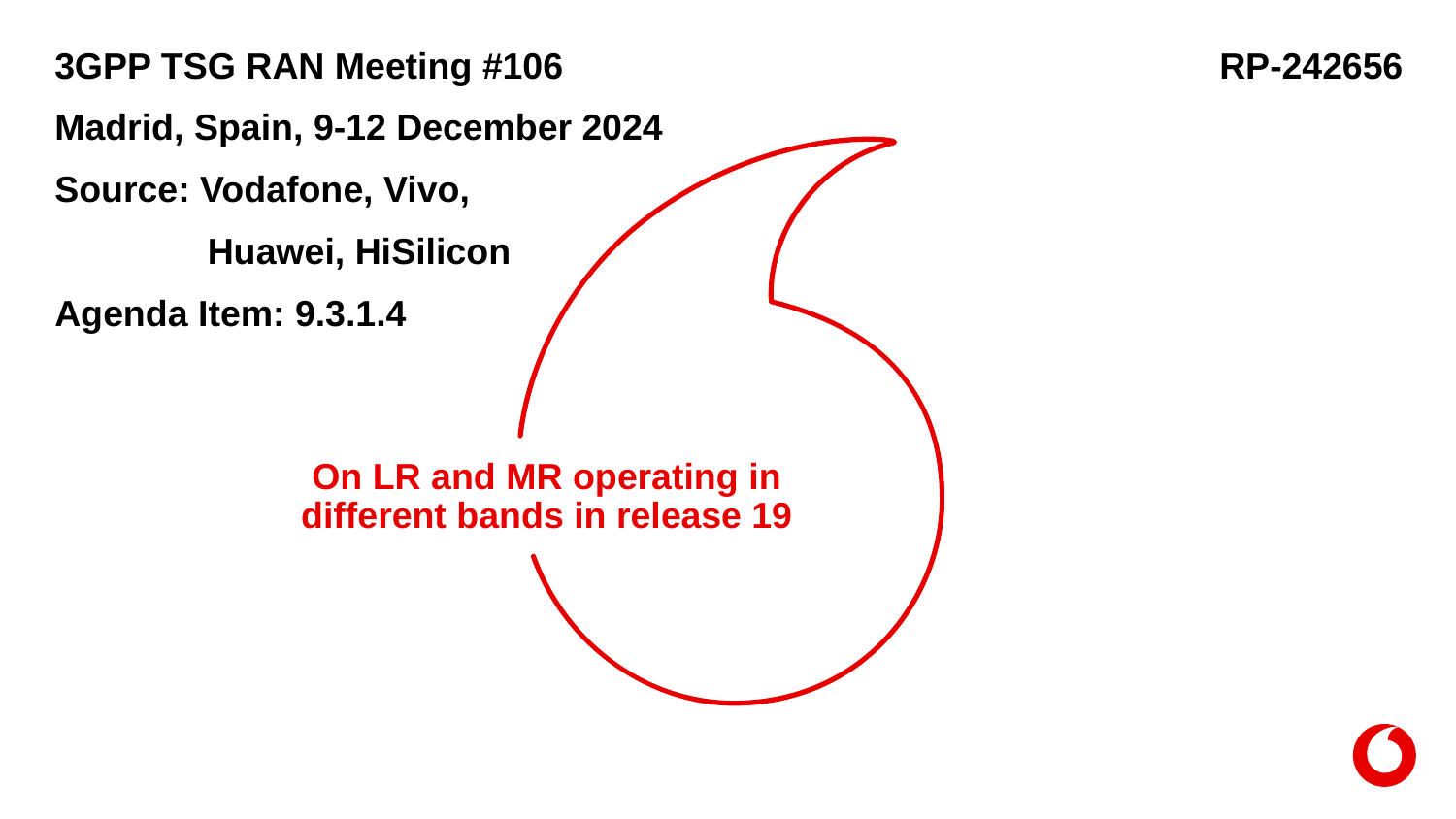

3GPP TSG RAN Meeting #106					RP-242656
Madrid, Spain, 9-12 December 2024
Source: Vodafone, Vivo,
               Huawei, HiSilicon
Agenda Item: 9.3.1.4

# On LR and MR operating in different bands in release 19